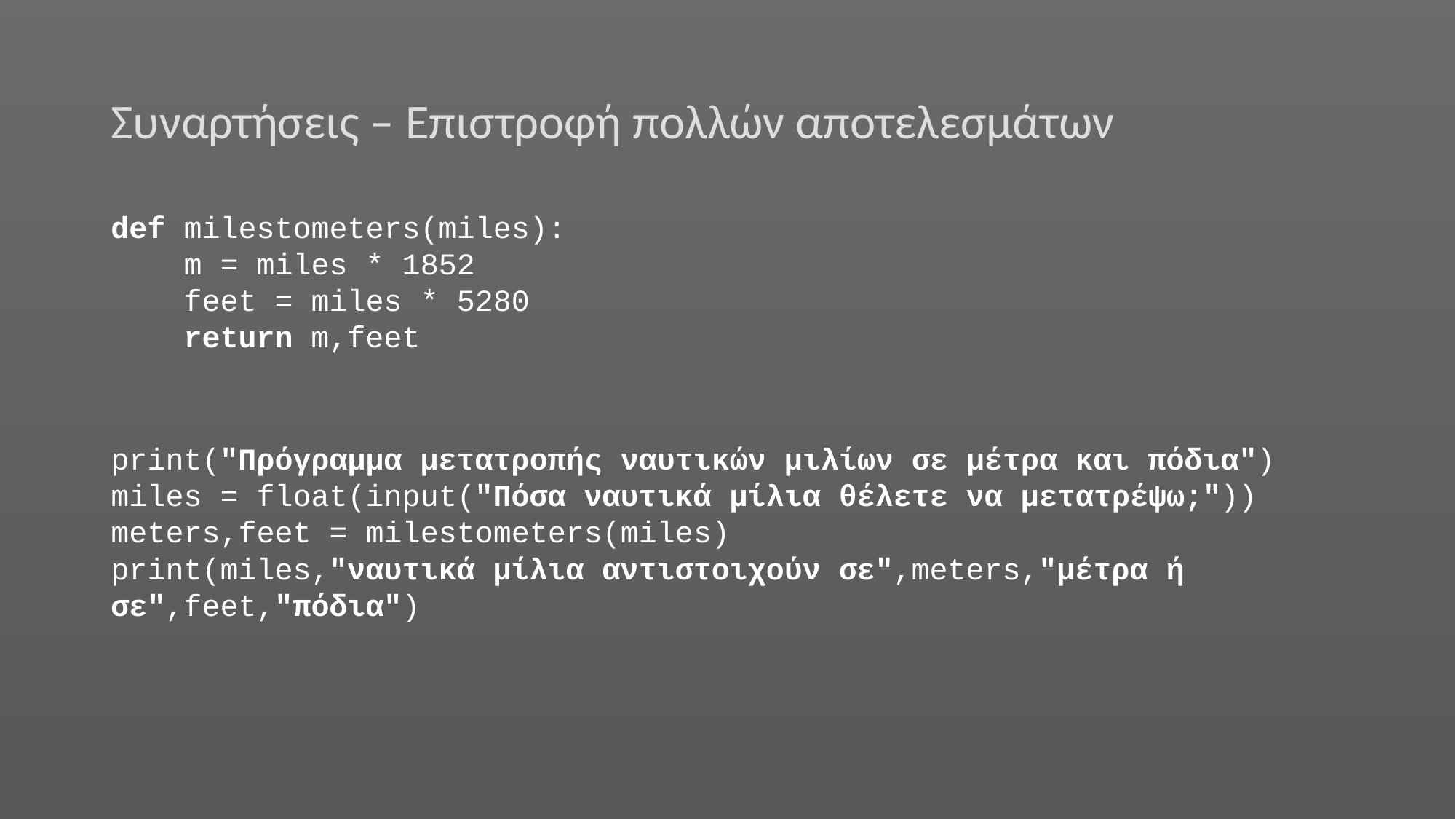

# Συναρτήσεις – Επιστροφή πολλών αποτελεσμάτων
def milestometers(miles):
    m = miles * 1852
    feet = miles * 5280
    return m,feet
print("Πρόγραμμα μετατροπής ναυτικών μιλίων σε μέτρα και πόδια")
miles = float(input("Πόσα ναυτικά μίλια θέλετε να μετατρέψω;"))
meters,feet = milestometers(miles)
print(miles,"ναυτικά μίλια αντιστοιχούν σε",meters,"μέτρα ή σε",feet,"πόδια")